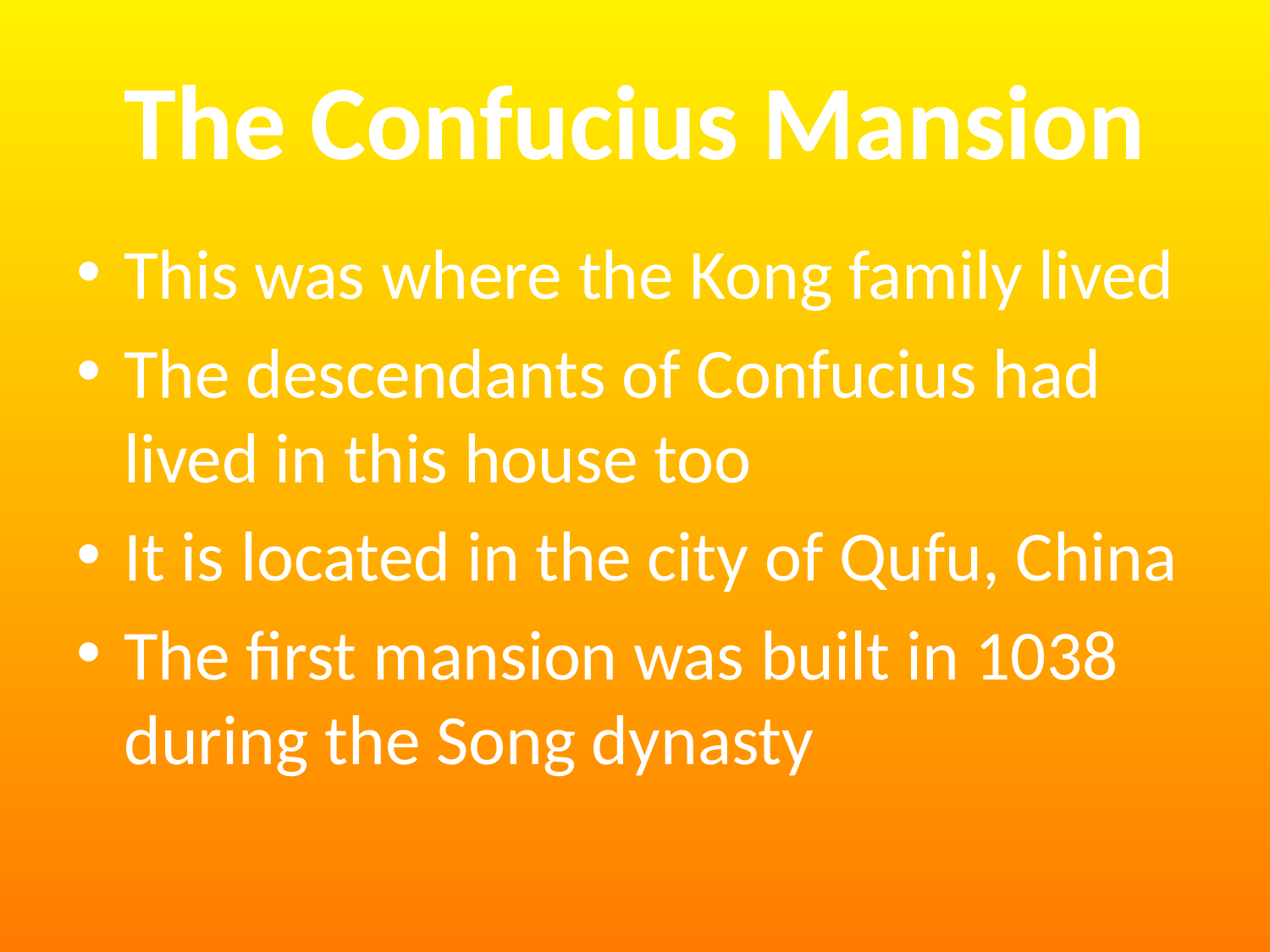

# The Confucius Mansion
This was where the Kong family lived
The descendants of Confucius had lived in this house too
It is located in the city of Qufu, China
The first mansion was built in 1038 during the Song dynasty